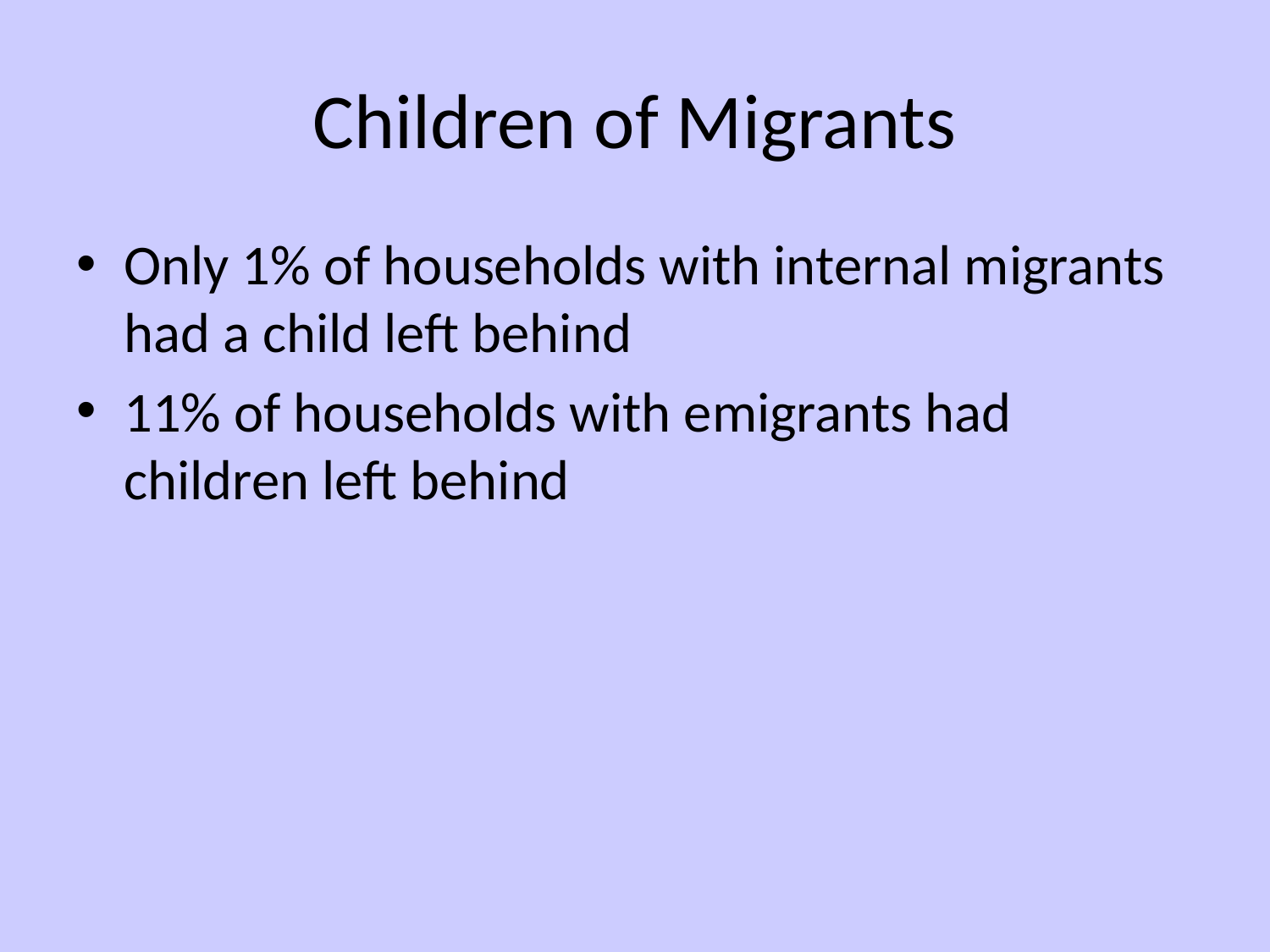

# Children of Migrants
Only 1% of households with internal migrants had a child left behind
11% of households with emigrants had children left behind